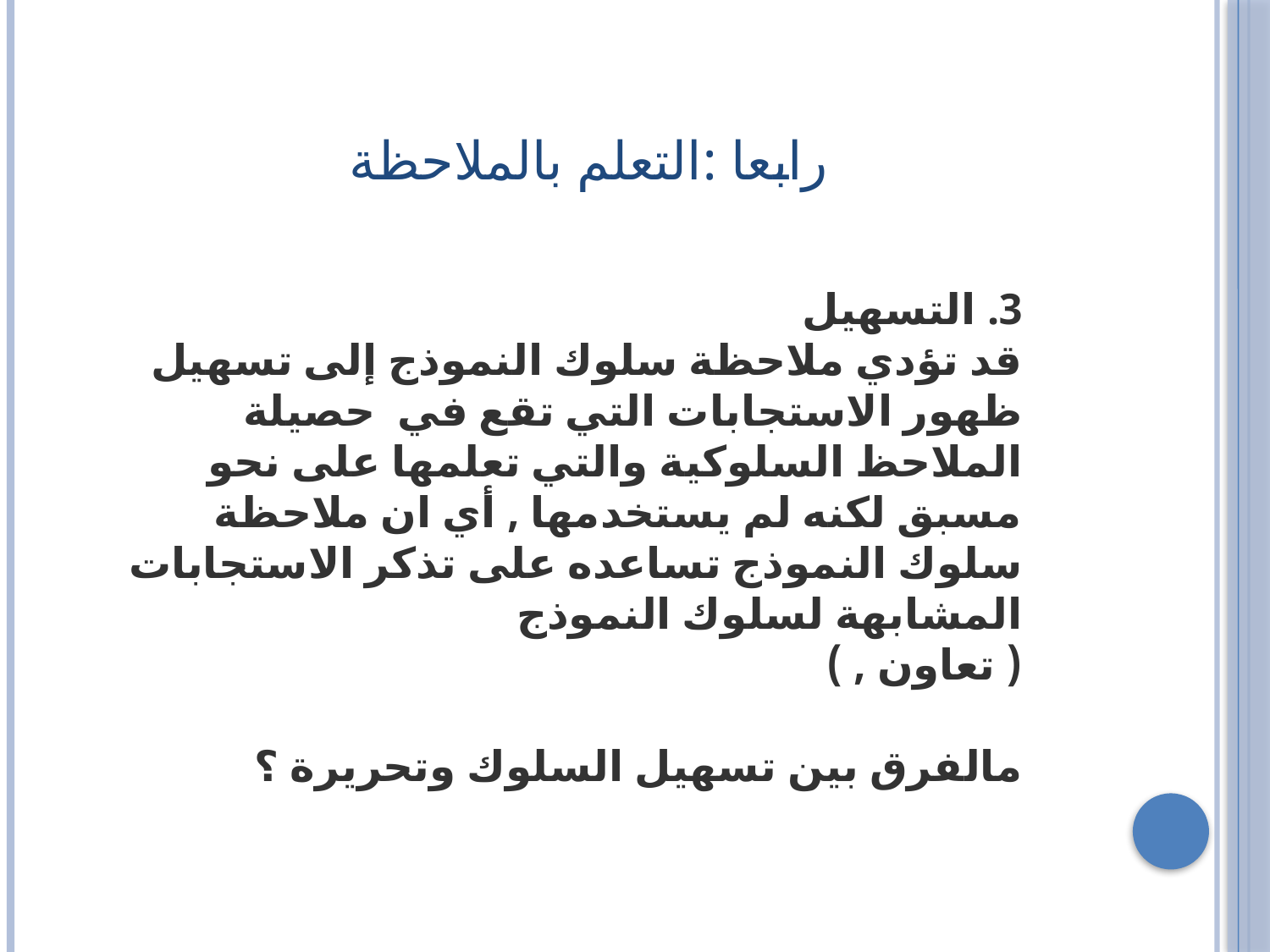

# رابعا :التعلم بالملاحظة

3. التسهيل
قد تؤدي ملاحظة سلوك النموذج إلى تسهيل ظهور الاستجابات التي تقع في  حصيلة الملاحظ السلوكية والتي تعلمها على نحو مسبق لكنه لم يستخدمها , أي ان ملاحظة سلوك النموذج تساعده على تذكر الاستجابات المشابهة لسلوك النموذج
( تعاون , )

مالفرق بين تسهيل السلوك وتحريرة ؟